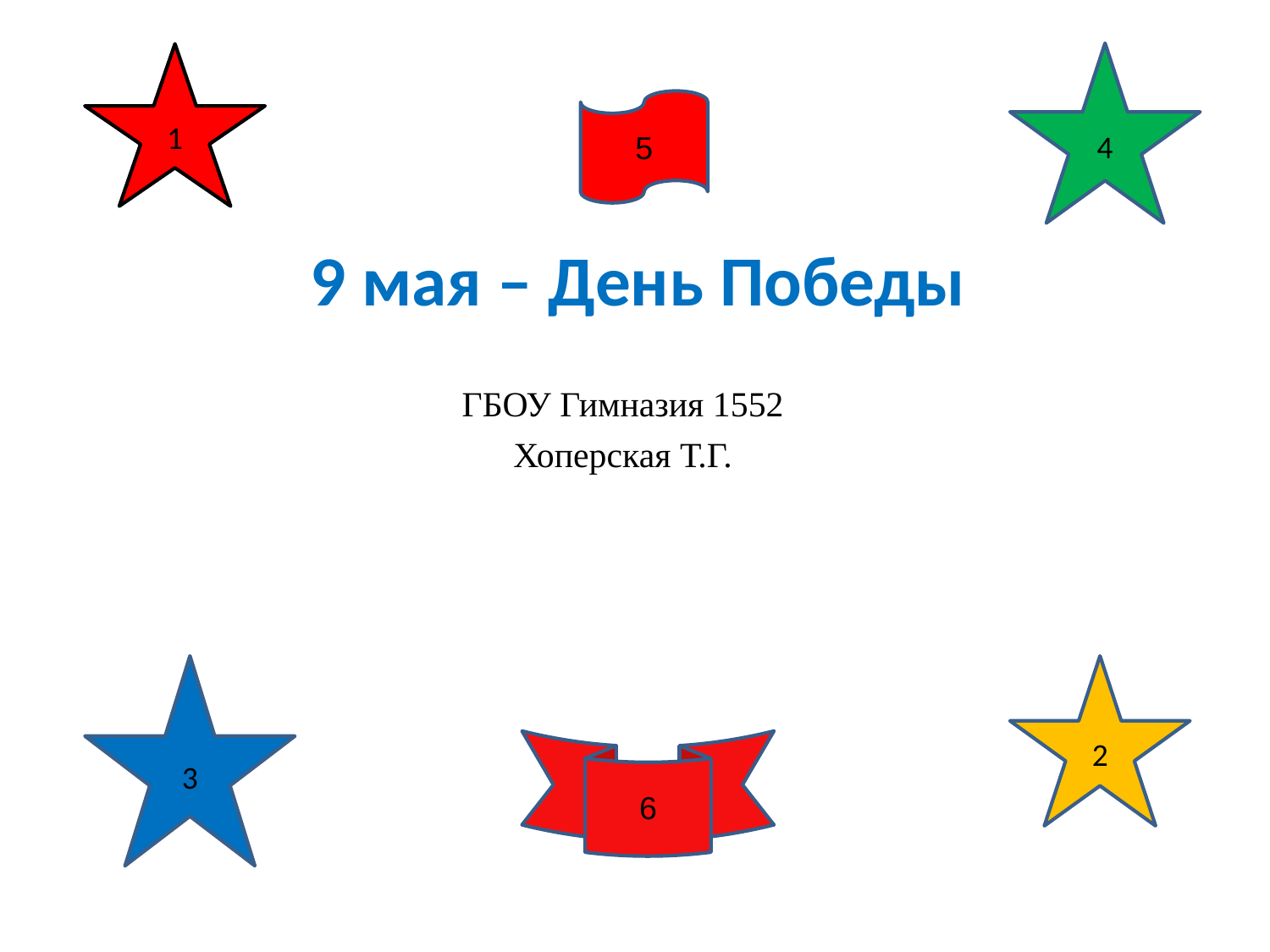

4
1
5
# 9 мая – День Победы
ГБОУ Гимназия 1552
Хоперская Т.Г.

3
2
6